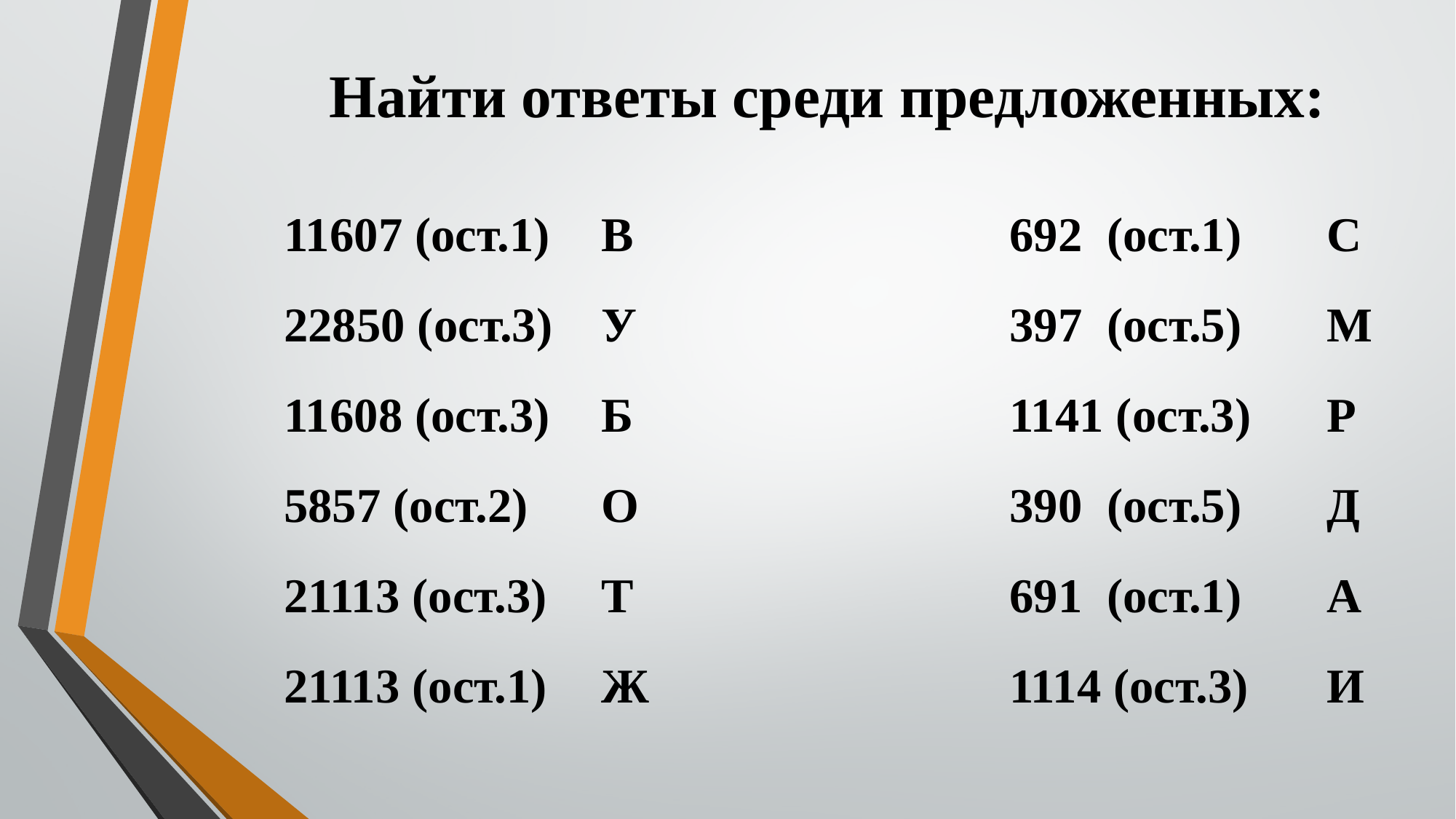

# Найти ответы среди предложенных:
| 11607 (ост.1) | В |  | 692 (ост.1) | С |
| --- | --- | --- | --- | --- |
| 22850 (ост.3) | У |  | 397 (ост.5) | М |
| 11608 (ост.3) | Б |  | 1141 (ост.3) | Р |
| 5857 (ост.2) | О |  | 390 (ост.5) | Д |
| 21113 (ост.3) | Т |  | 691 (ост.1) | А |
| 21113 (ост.1) | Ж |  | 1114 (ост.3) | И |